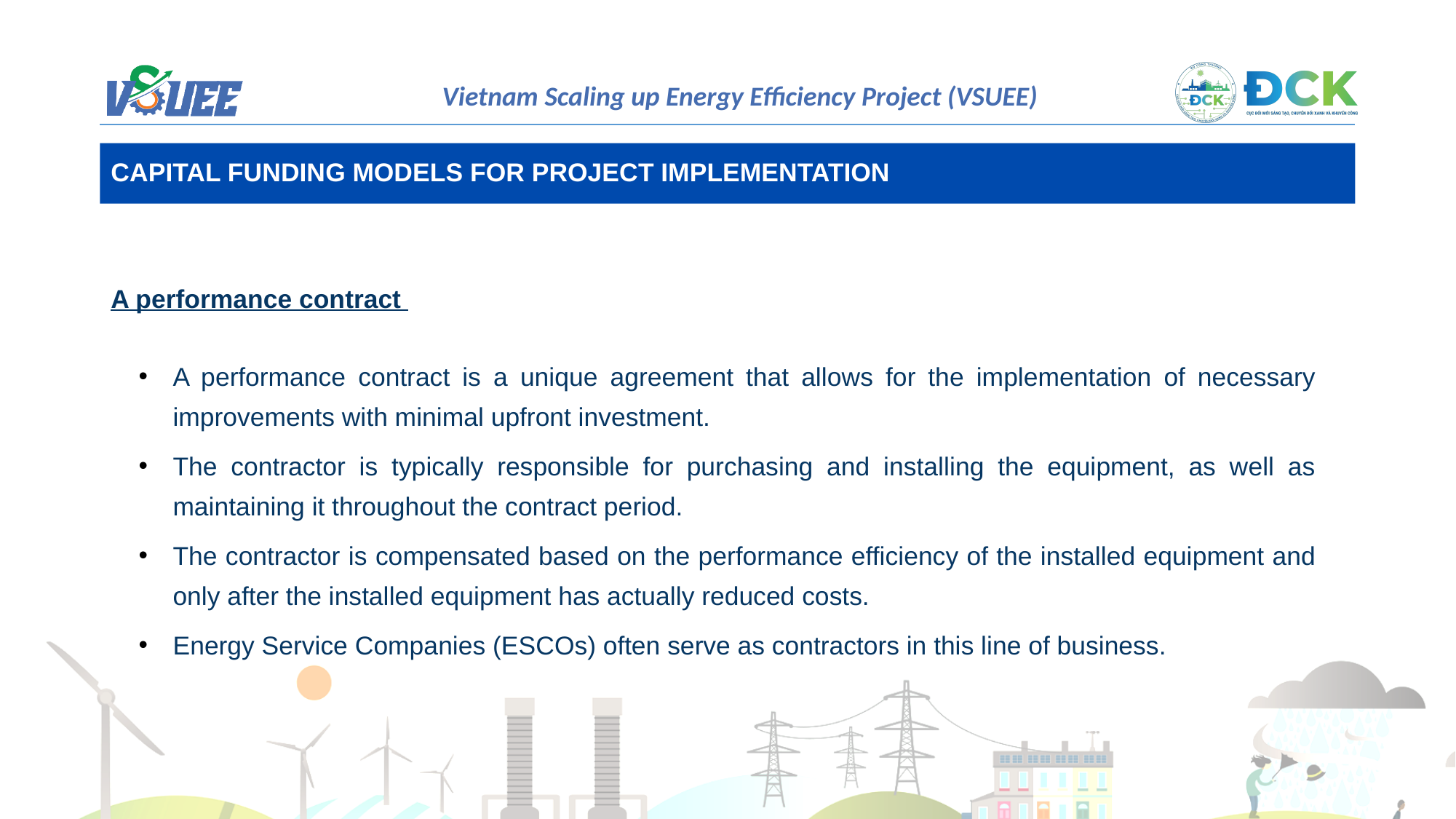

CAPITAL FUNDING MODELS FOR PROJECT IMPLEMENTATION
A performance contract
A performance contract is a unique agreement that allows for the implementation of necessary improvements with minimal upfront investment.
The contractor is typically responsible for purchasing and installing the equipment, as well as maintaining it throughout the contract period.
The contractor is compensated based on the performance efficiency of the installed equipment and only after the installed equipment has actually reduced costs.
Energy Service Companies (ESCOs) often serve as contractors in this line of business.